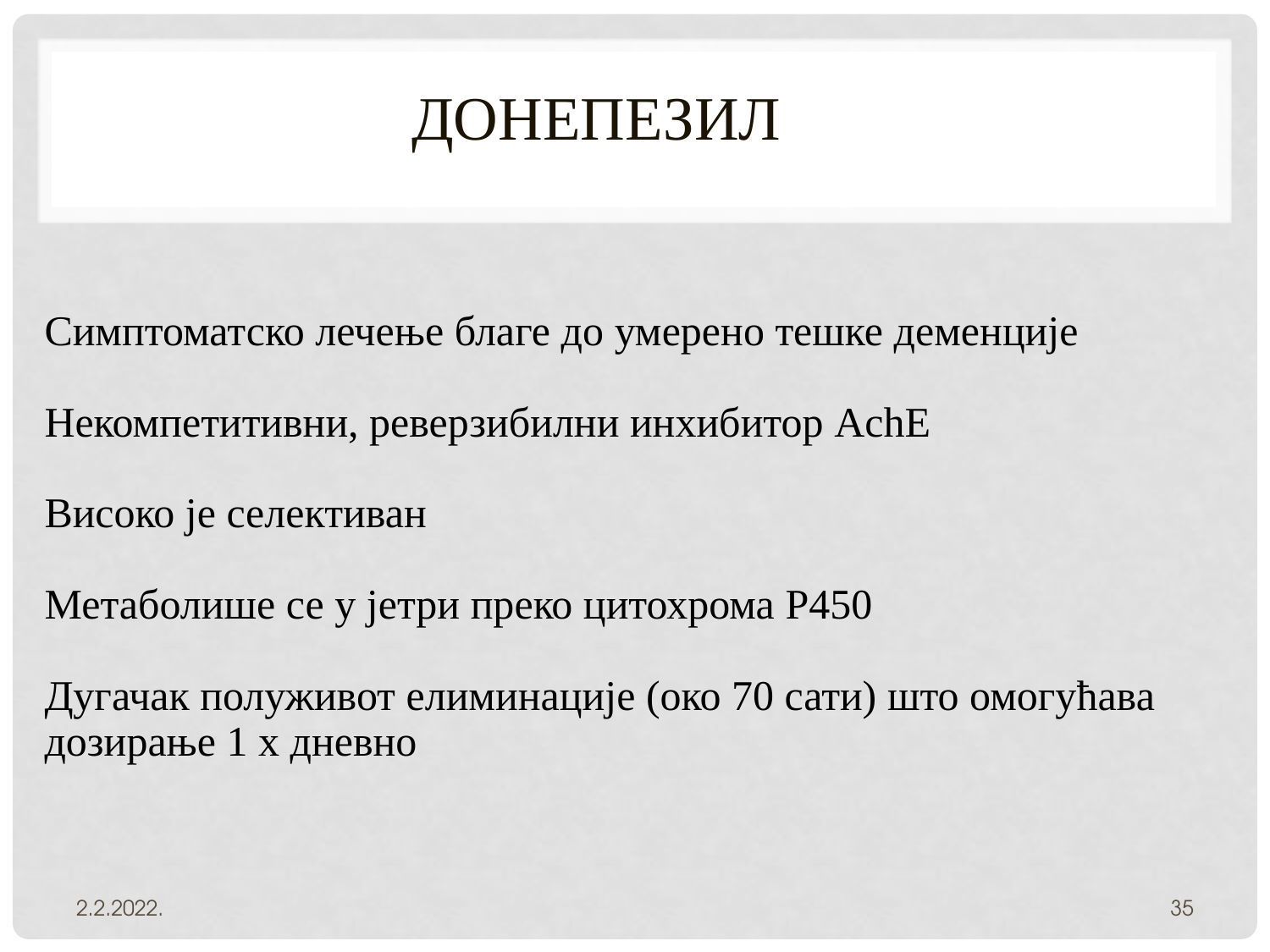

# ДОНЕПЕЗИЛ

Симптоматско лечење благе до умерено тешке деменције

Некомпетитивни, реверзибилни инхибитор AchE

Високо је селективан

Метаболише се у јетри преко цитохрома P450

Дугачак полуживот елиминације (око 70 сати) што омогућава дозирање 1 х дневно

2.2.2022.
35